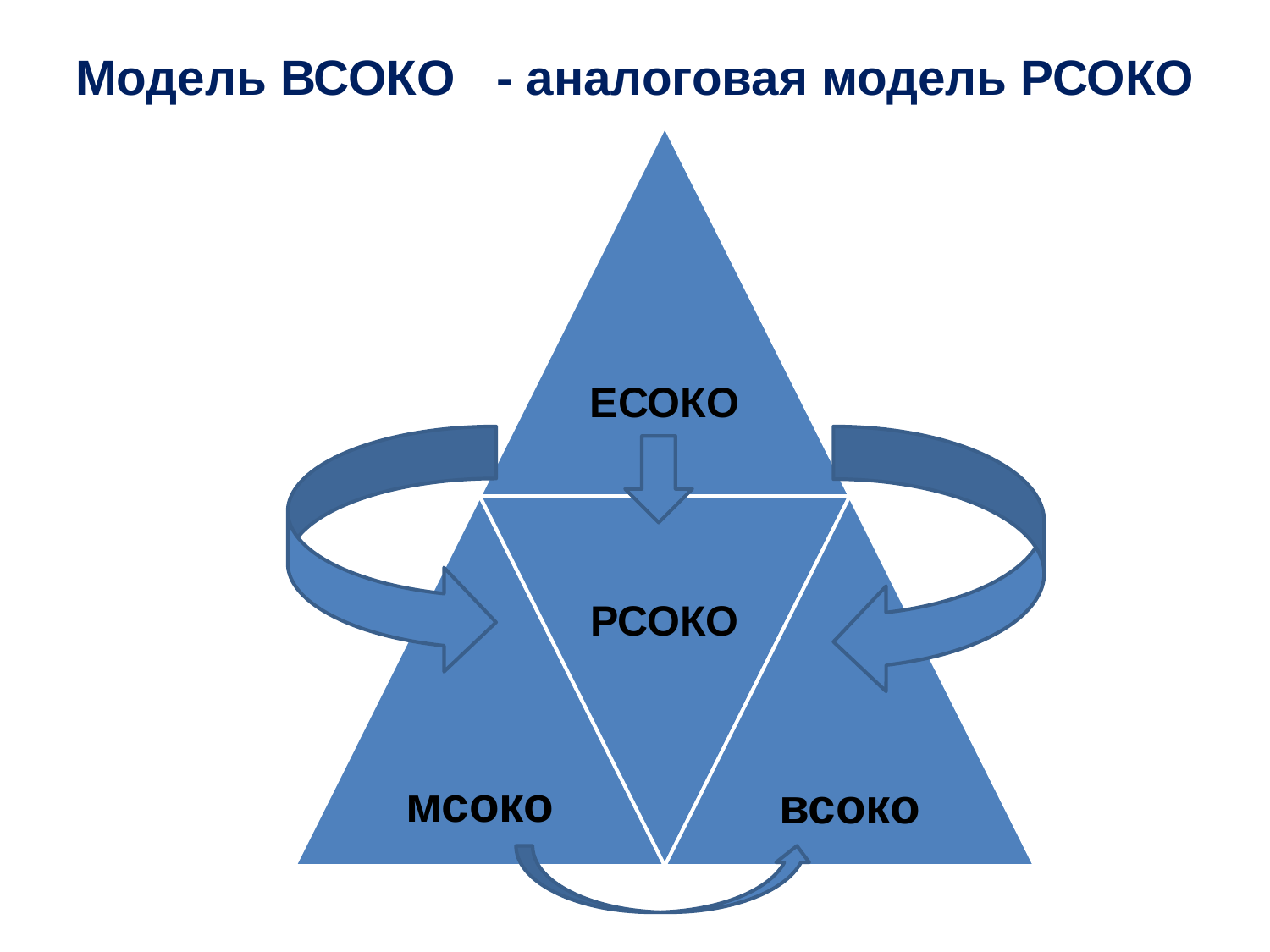

Модель ВСОКО   - аналоговая модель РСОКО
ЕСОКО

мсоко

РСОКО

всоко